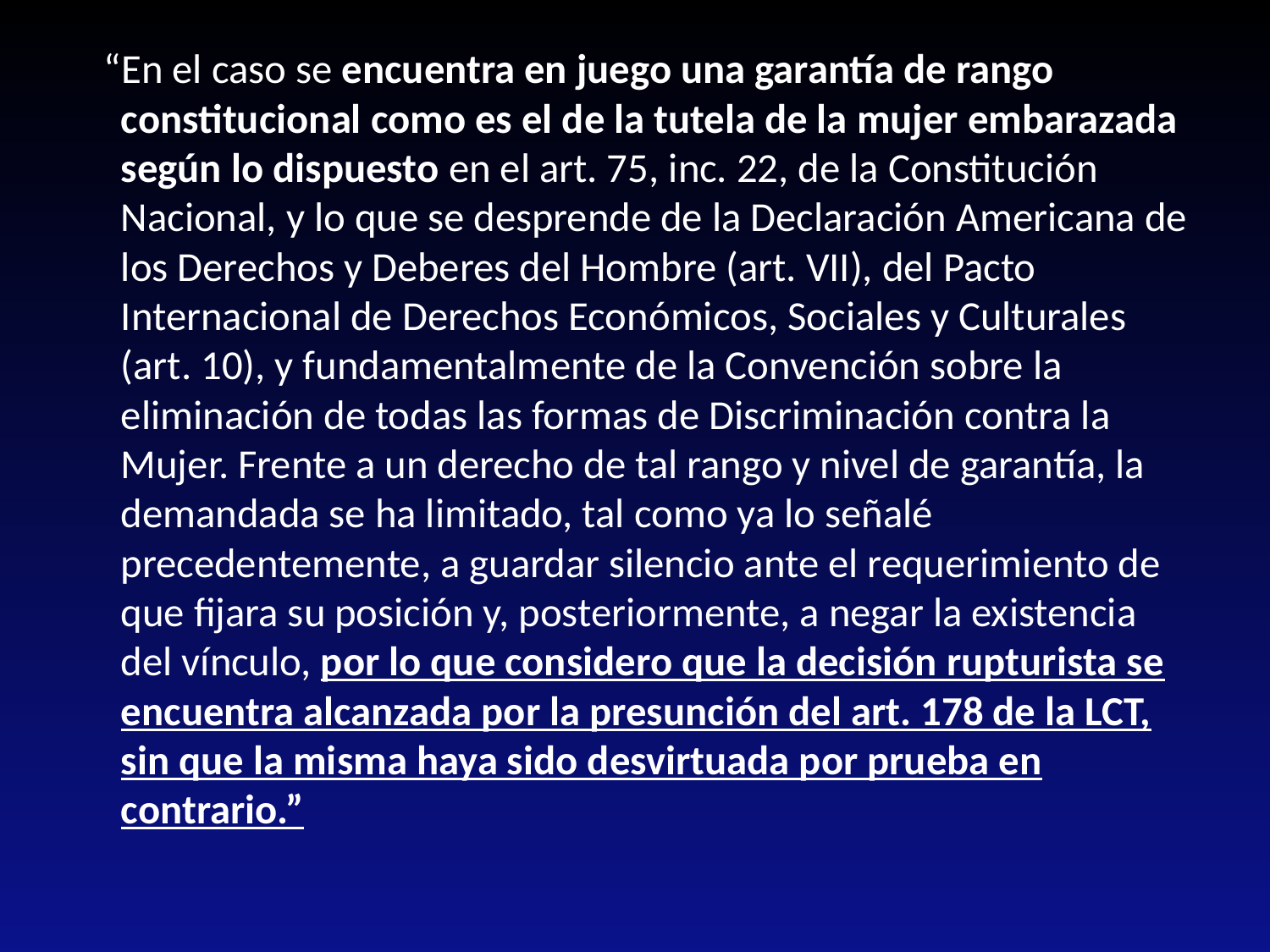

“En el caso se encuentra en juego una garantía de rango constitucional como es el de la tutela de la mujer embarazada según lo dispuesto en el art. 75, inc. 22, de la Constitución Nacional, y lo que se desprende de la Declaración Americana de los Derechos y Deberes del Hombre (art. VII), del Pacto Internacional de Derechos Económicos, Sociales y Culturales (art. 10), y fundamentalmente de la Convención sobre la eliminación de todas las formas de Discriminación contra la Mujer. Frente a un derecho de tal rango y nivel de garantía, la demandada se ha limitado, tal como ya lo señalé precedentemente, a guardar silencio ante el requerimiento de que fijara su posición y, posteriormente, a negar la existencia del vínculo, por lo que considero que la decisión rupturista se encuentra alcanzada por la presunción del art. 178 de la LCT, sin que la misma haya sido desvirtuada por prueba en contrario.”